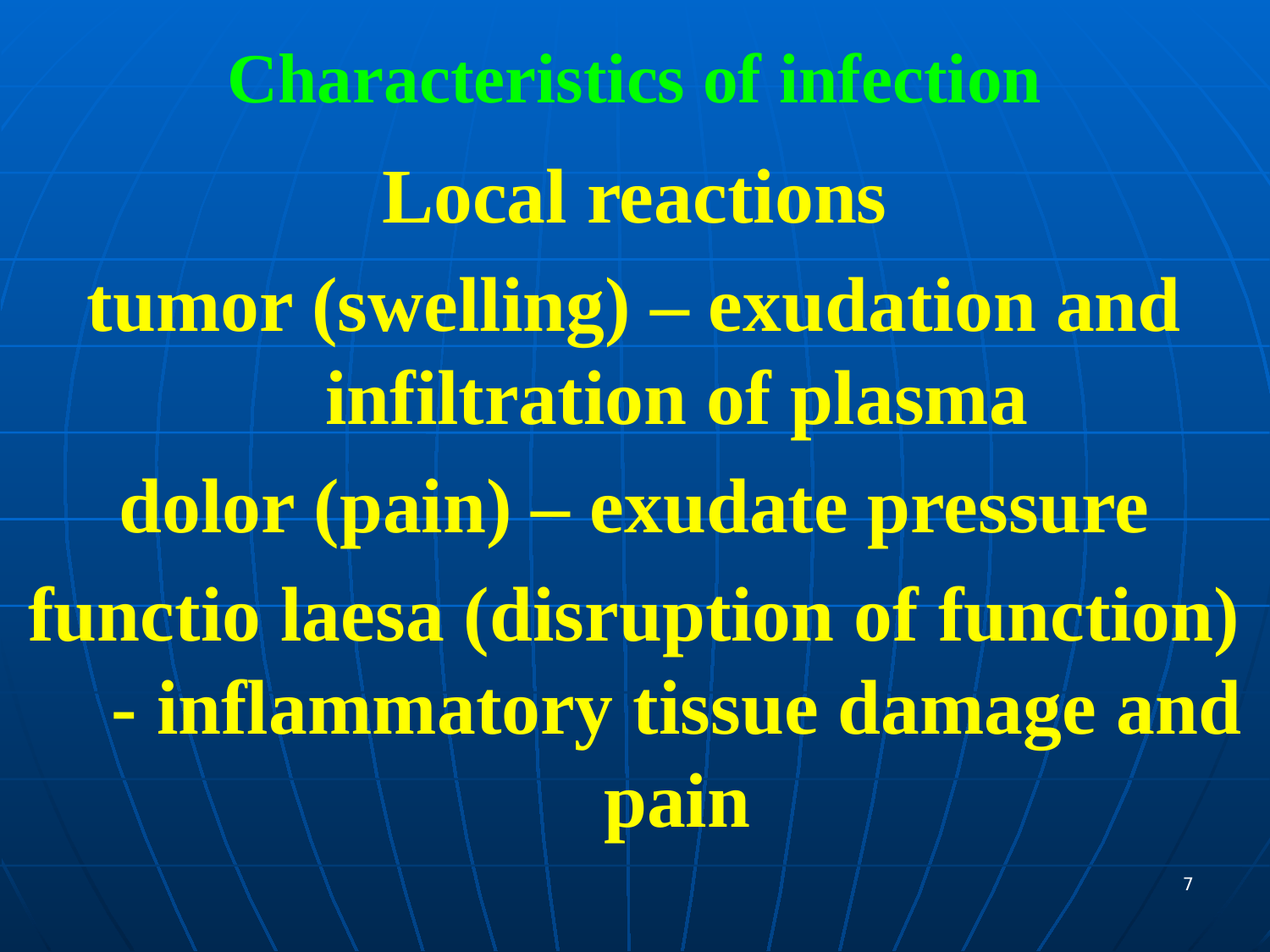

# Characteristics of infection
Local reactions
tumor (swelling) – exudation and infiltration of plasma
dolor (pain) – exudate pressure
functio laesa (disruption of function) - inflammatory tissue damage and pain
7